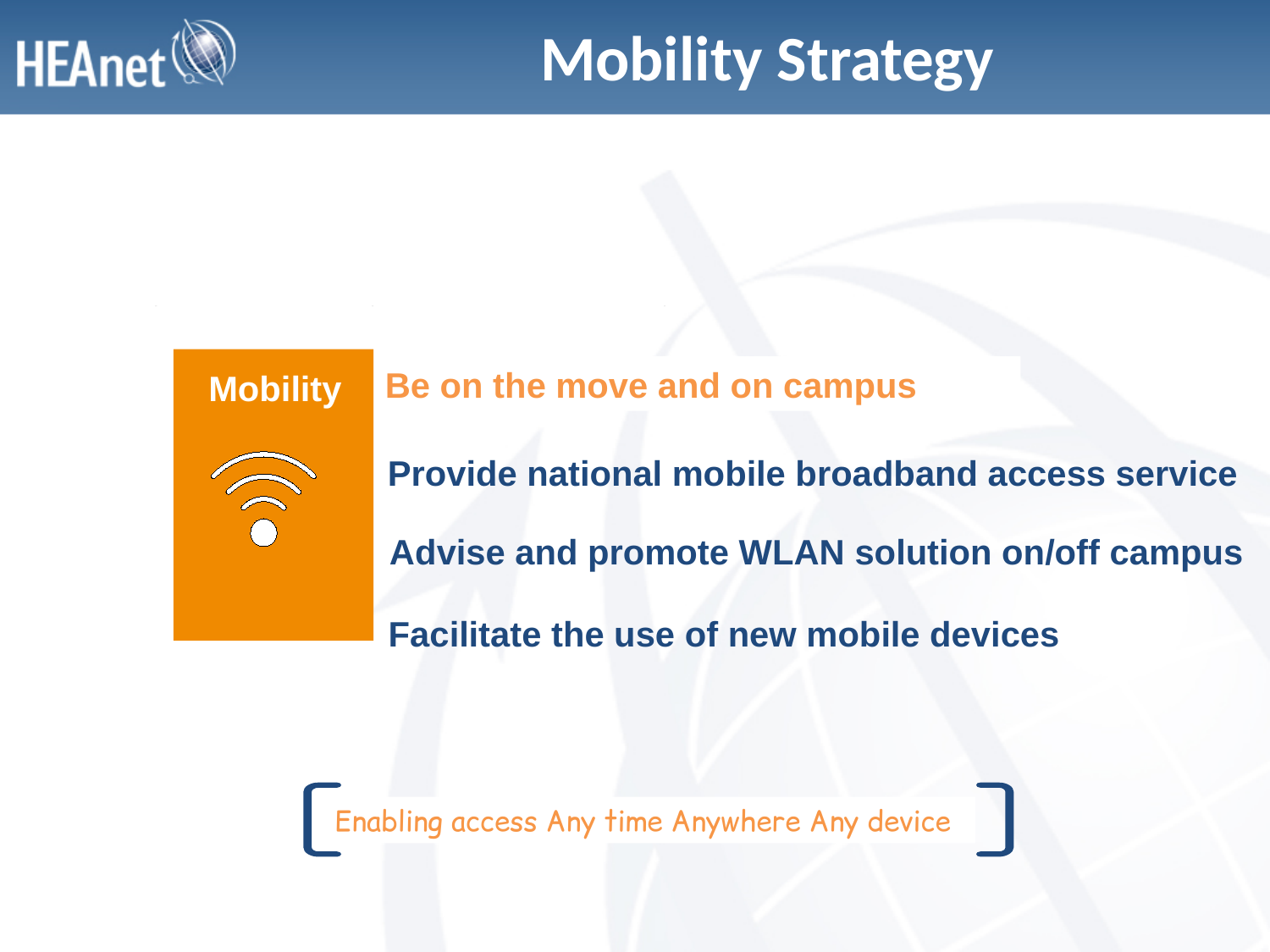

# Mobility Strategy

Be on the move and on campus
Mobility
Provide national mobile broadband access service

Advise and promote WLAN solution on/off campus

Facilitate the use of new mobile devices

Enabling access Any time Anywhere Any device